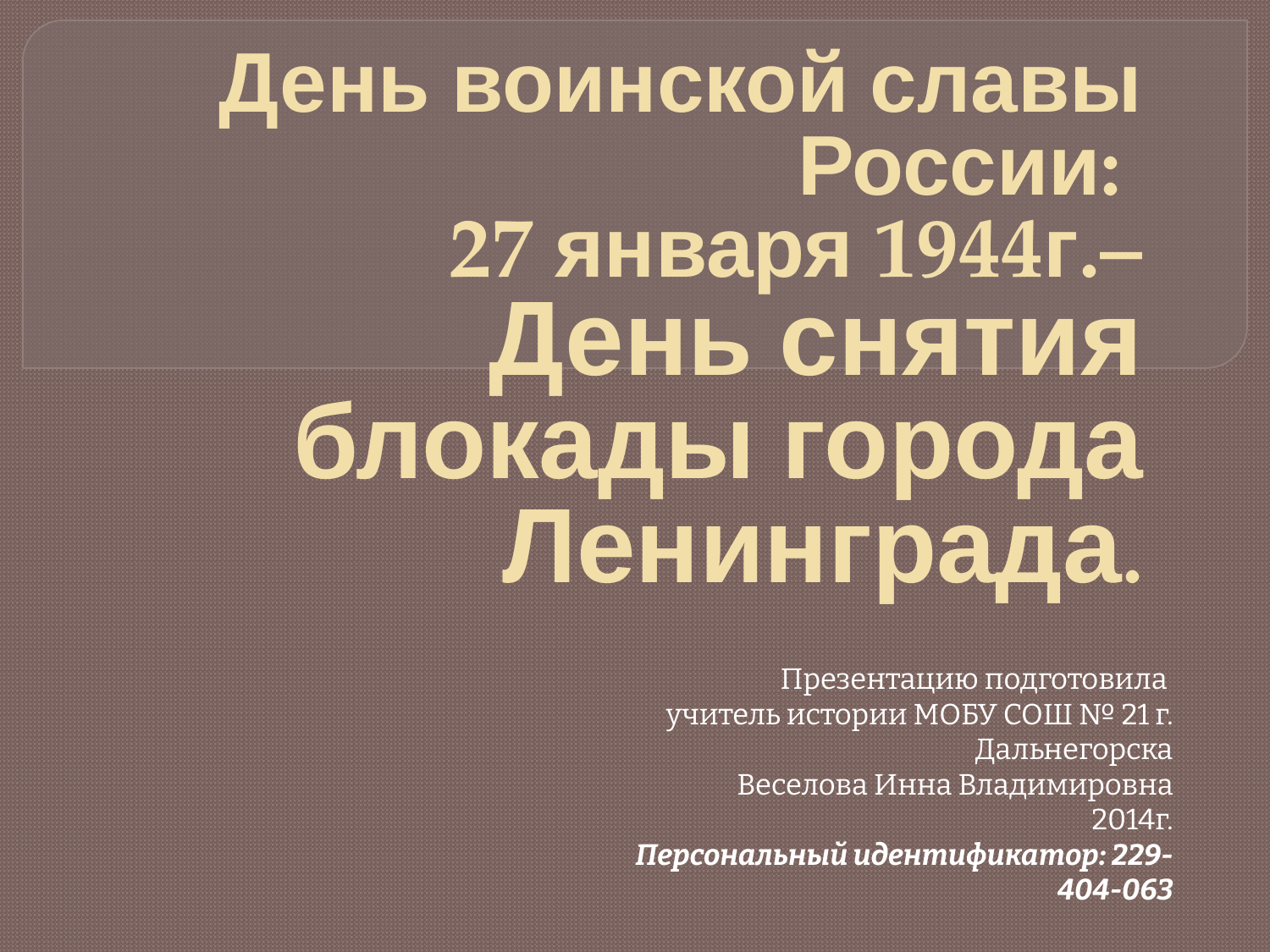

# День воинской славы России: 27 января 1944г.– День снятия блокады города Ленинграда.
Презентацию подготовила
учитель истории МОБУ СОШ № 21 г. Дальнегорска
Веселова Инна Владимировна
2014г.
Персональный идентификатор: 229-404-063